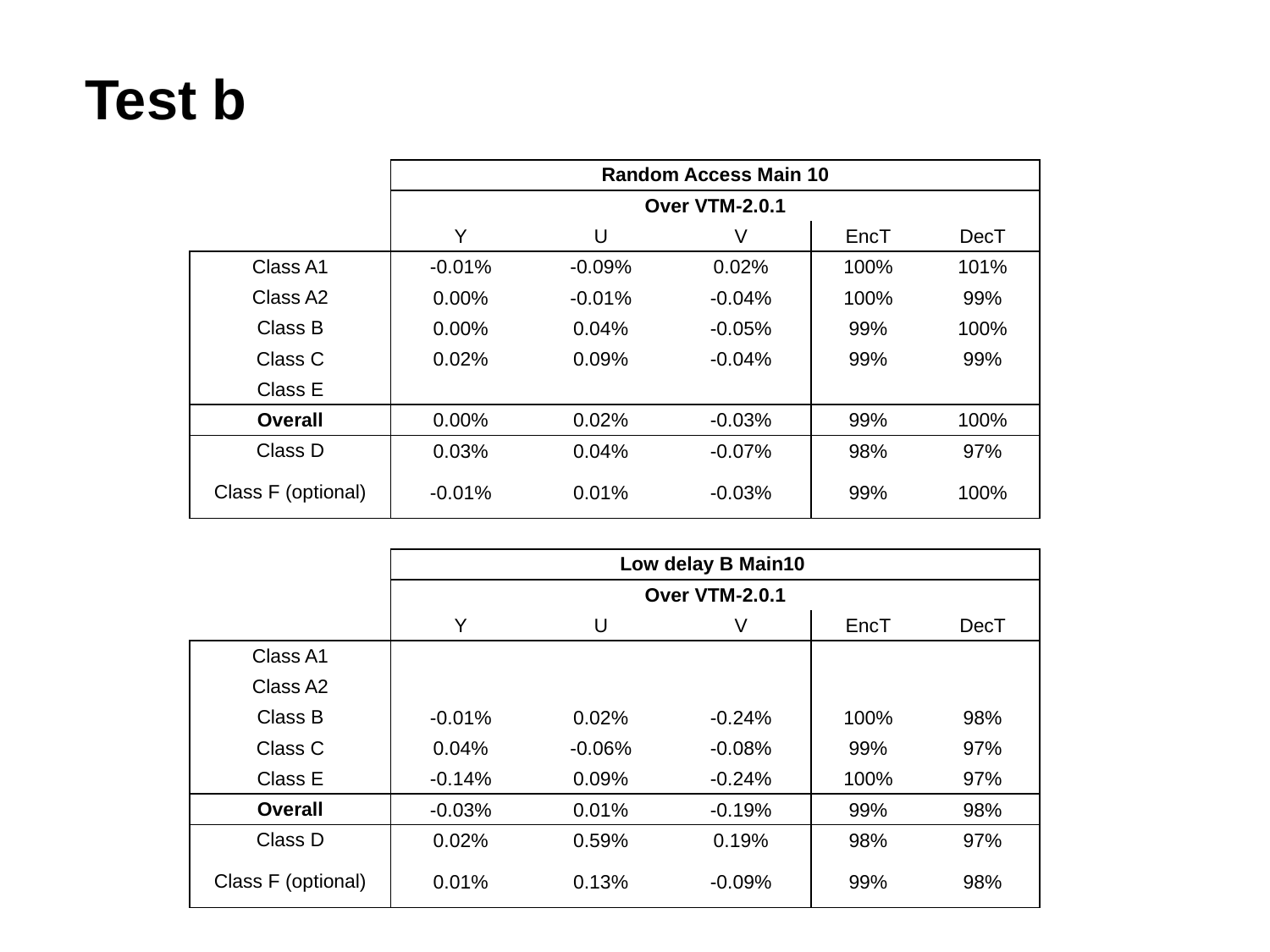

# Test b
|  | Random Access Main 10 |  |  |  |  |
| --- | --- | --- | --- | --- | --- |
|  | Over VTM-2.0.1 |  |  |  |  |
|  | Y | U | V | EncT | DecT |
| Class A1 | -0.01% | -0.09% | 0.02% | 100% | 101% |
| Class A2 | 0.00% | -0.01% | -0.04% | 100% | 99% |
| Class B | 0.00% | 0.04% | -0.05% | 99% | 100% |
| Class C | 0.02% | 0.09% | -0.04% | 99% | 99% |
| Class E |  |  |  |  |  |
| Overall | 0.00% | 0.02% | -0.03% | 99% | 100% |
| Class D | 0.03% | 0.04% | -0.07% | 98% | 97% |
| Class F (optional) | -0.01% | 0.01% | -0.03% | 99% | 100% |
|  |  |  |  |  |  |
|  | Low delay B Main10 |  |  |  |  |
|  | Over VTM-2.0.1 |  |  |  |  |
|  | Y | U | V | EncT | DecT |
| Class A1 |  |  |  |  |  |
| Class A2 |  |  |  |  |  |
| Class B | -0.01% | 0.02% | -0.24% | 100% | 98% |
| Class C | 0.04% | -0.06% | -0.08% | 99% | 97% |
| Class E | -0.14% | 0.09% | -0.24% | 100% | 97% |
| Overall | -0.03% | 0.01% | -0.19% | 99% | 98% |
| Class D | 0.02% | 0.59% | 0.19% | 98% | 97% |
| Class F (optional) | 0.01% | 0.13% | -0.09% | 99% | 98% |